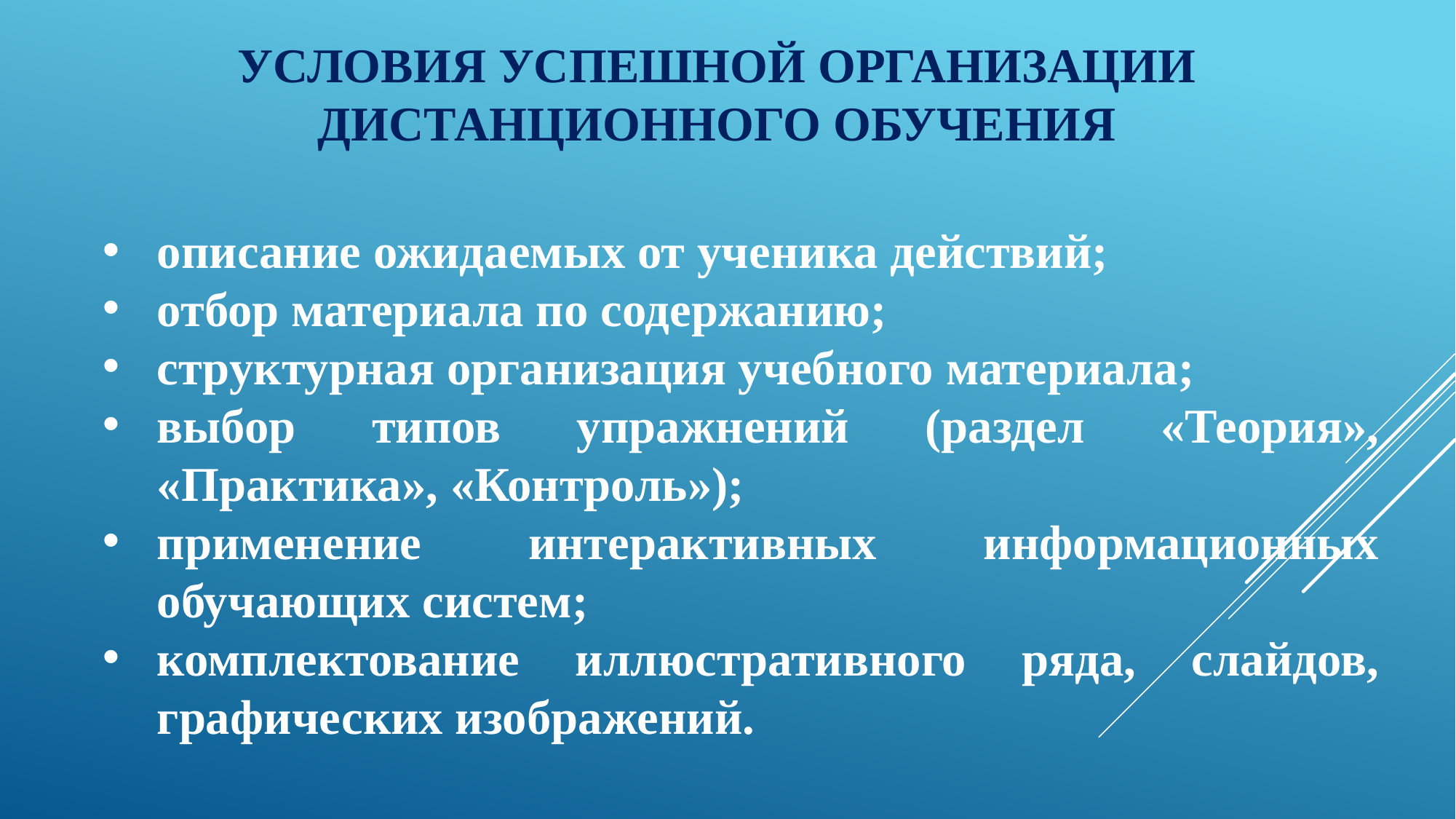

# условия успешной организации дистанционного обучения
описание ожидаемых от ученика действий;
отбор материала по содержанию;
структурная организация учебного материала;
выбор типов упражнений (раздел «Теория», «Практика», «Контроль»);
применение интерактивных информационных обучающих систем;
комплектование иллюстративного ряда, слайдов, графических изображений.